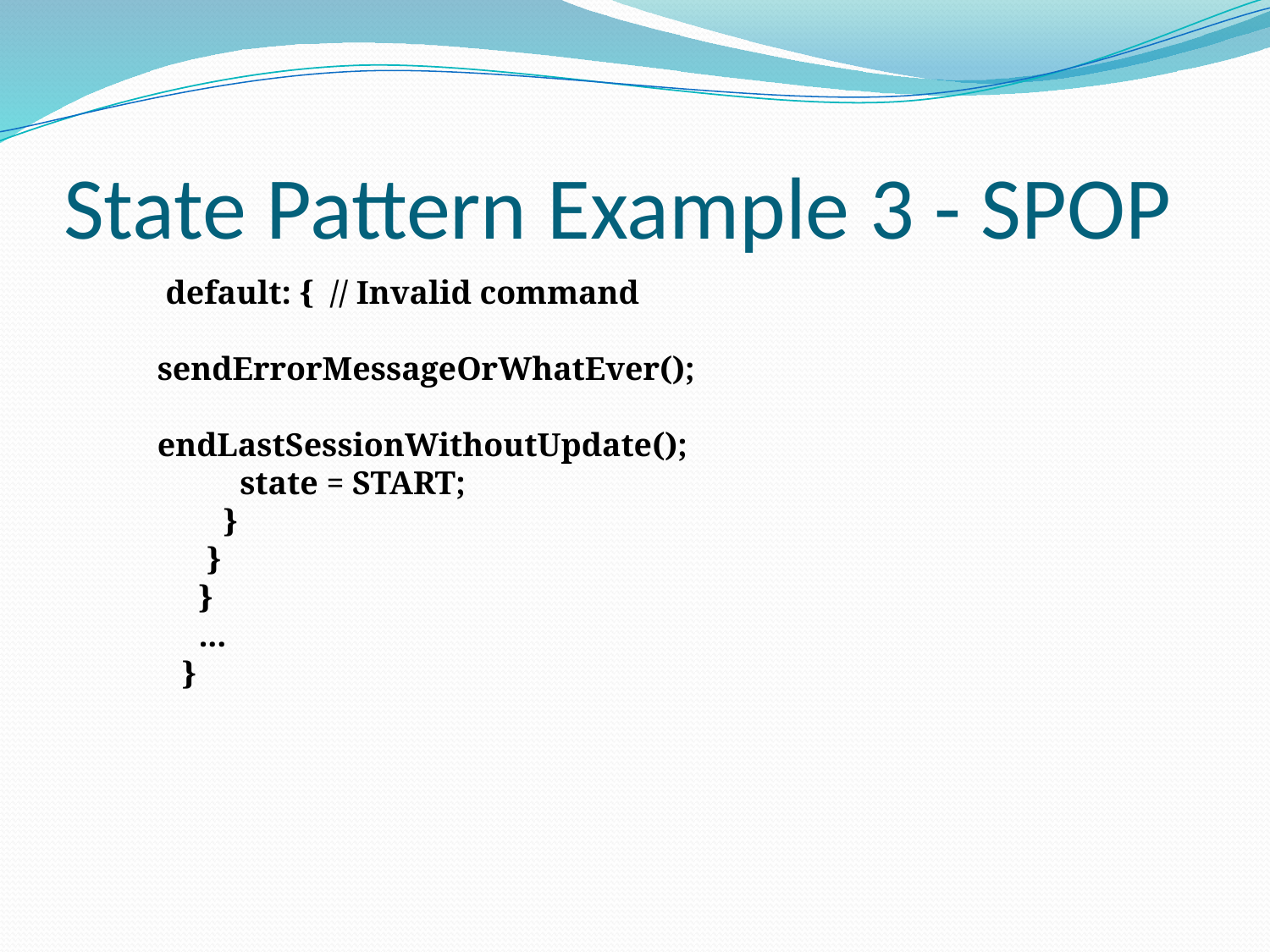

# State Pattern Example 3 - SPOP
 default: {  // Invalid command
           sendErrorMessageOrWhatEver();
          endLastSessionWithoutUpdate();
          state = START;
        }
      }
     }
     ...
   }